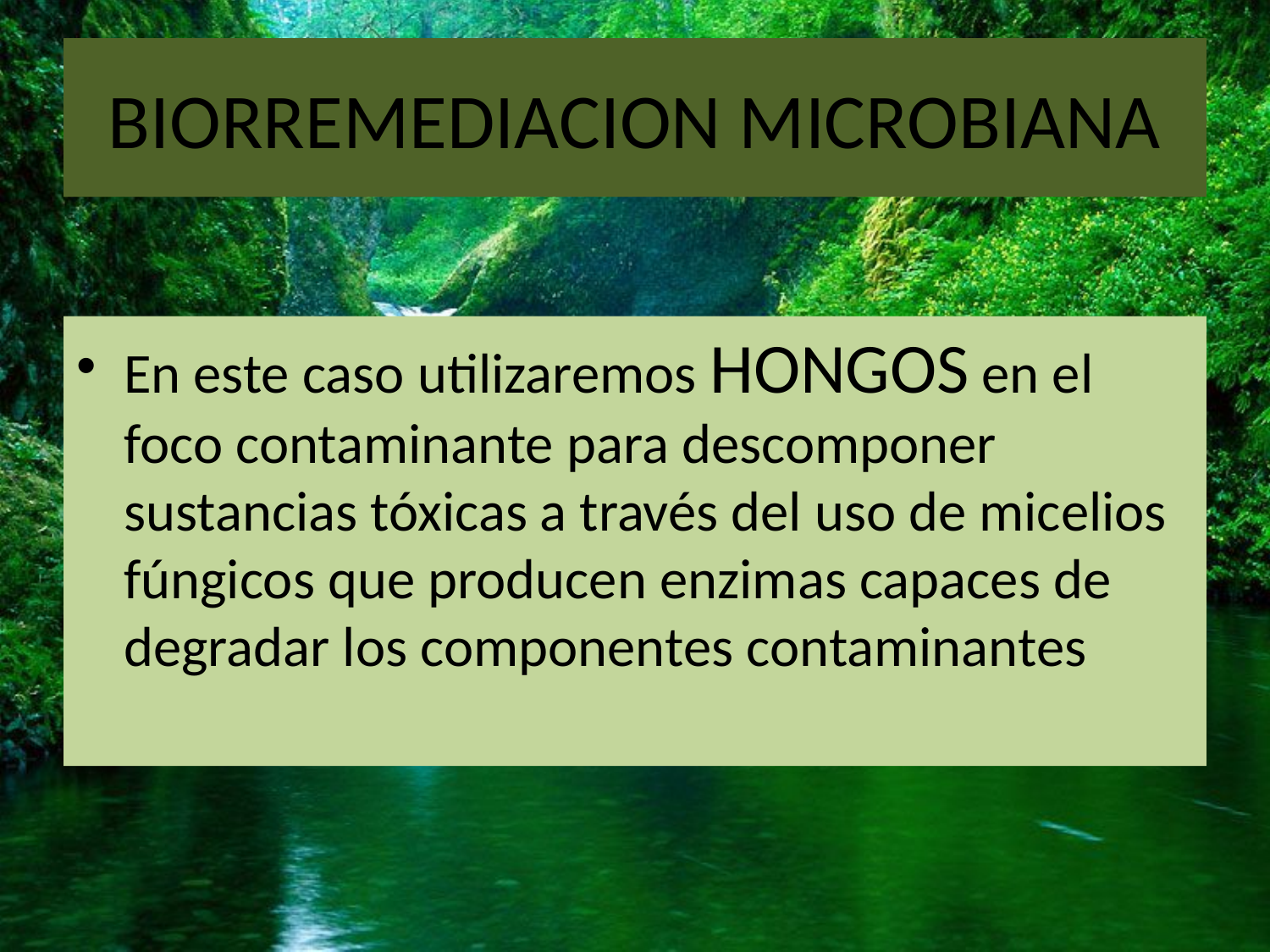

# BIORREMEDIACION MICROBIANA
En este caso utilizaremos HONGOS en el foco contaminante para descomponer sustancias tóxicas a través del uso de micelios fúngicos que producen enzimas capaces de degradar los componentes contaminantes